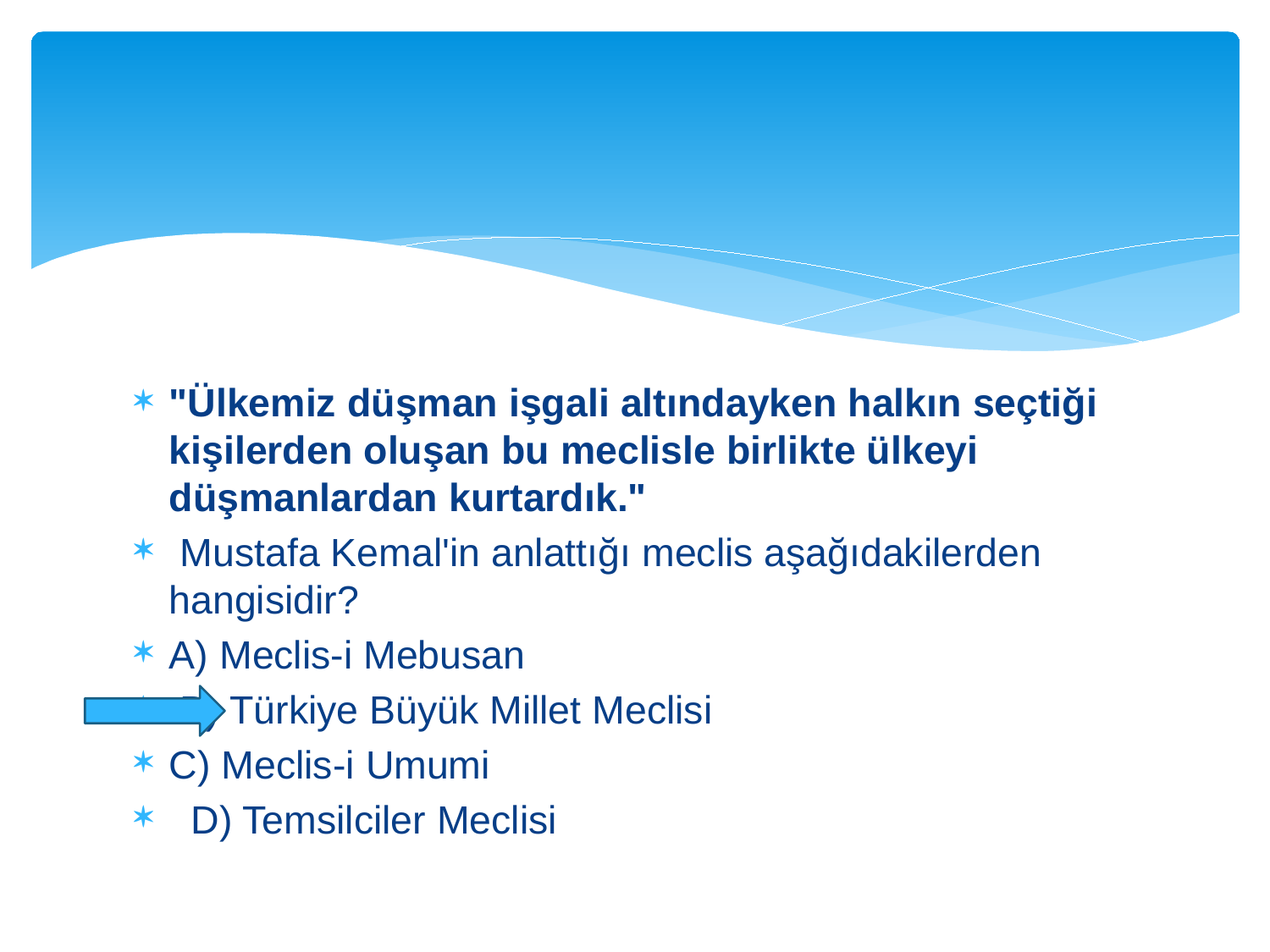

#
"Ülkemiz düşman işgali altındayken halkın seçtiği kişilerden oluşan bu meclisle birlikte ülkeyi düşmanlardan kurtardık."
 Mustafa Kemal'in anlattığı meclis aşağıdakilerden hangisidir?
A) Meclis-i Mebusan
 B) Türkiye Büyük Millet Meclisi
C) Meclis-i Umumi
  D) Temsilciler Meclisi